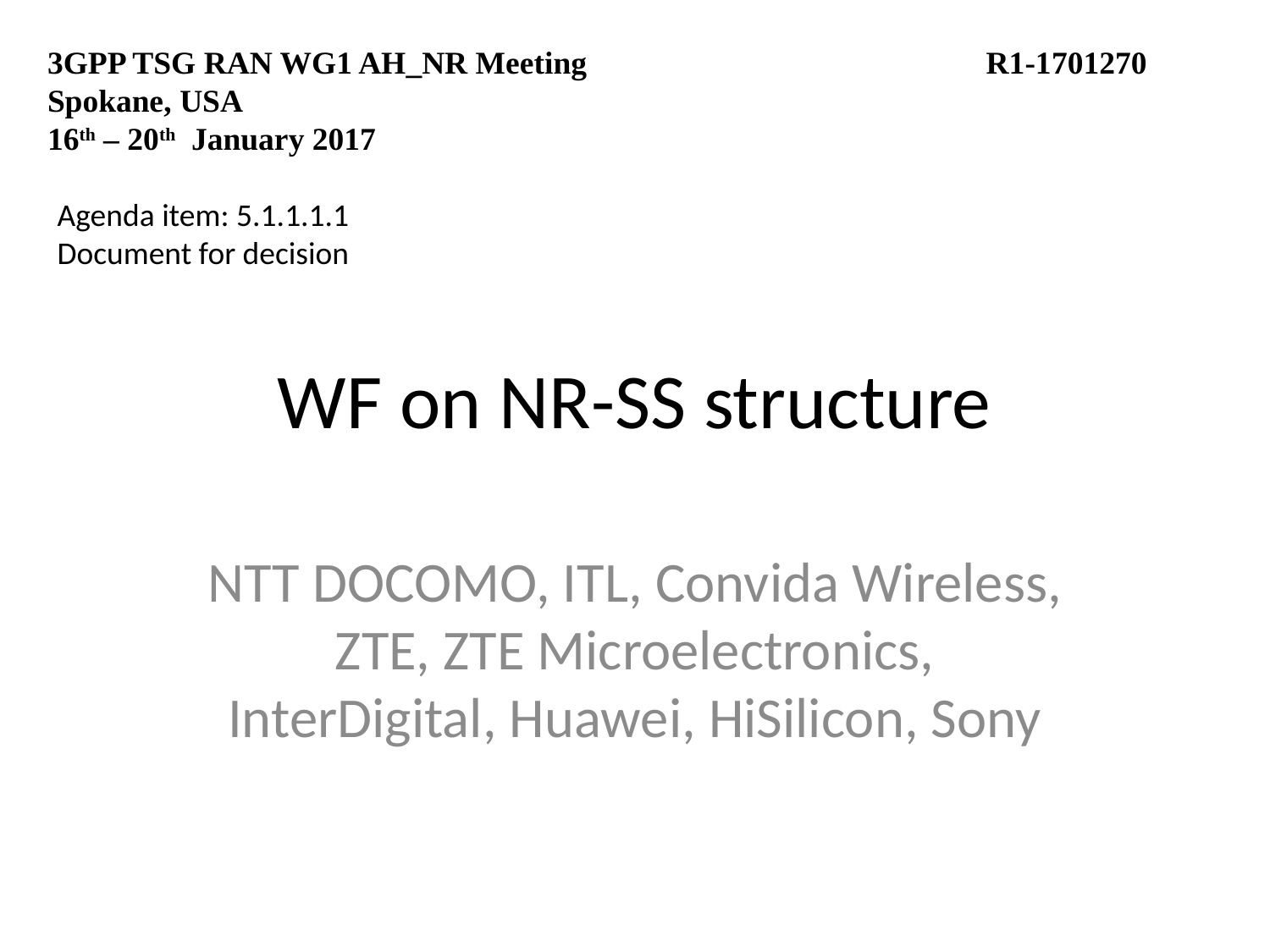

3GPP TSG RAN WG1 AH_NR Meeting		                      R1-1701270
Spokane, USA
16th – 20th  January 2017
Agenda item: 5.1.1.1.1
Document for decision
# WF on NR-SS structure
NTT DOCOMO, ITL, Convida Wireless, ZTE, ZTE Microelectronics, InterDigital, Huawei, HiSilicon, Sony